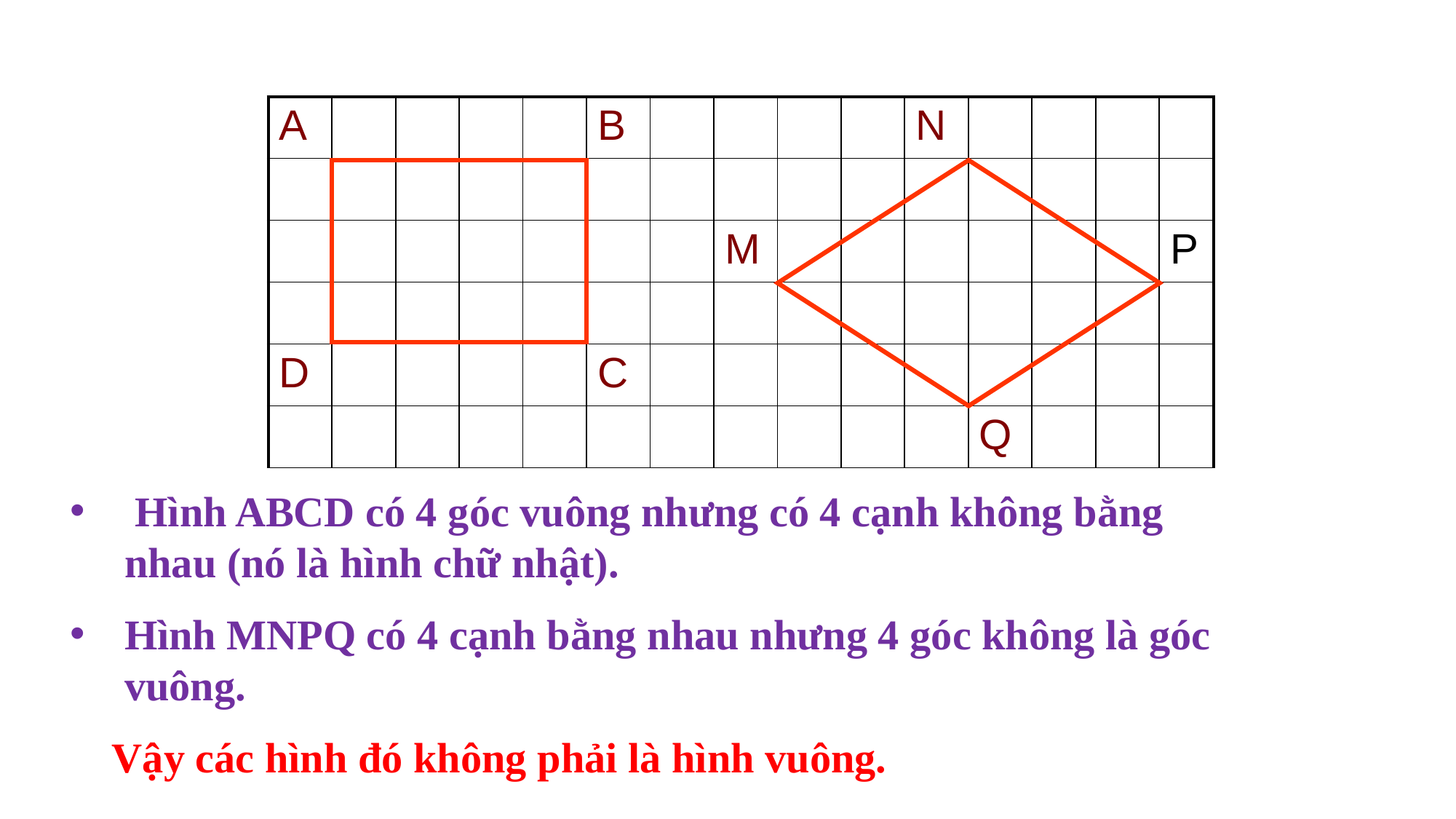

| A |  |  |  |  | B |  |  |  |  | N |  |  |  |  |
| --- | --- | --- | --- | --- | --- | --- | --- | --- | --- | --- | --- | --- | --- | --- |
|  |  |  |  |  |  |  |  |  |  |  |  |  |  |  |
|  |  |  |  |  |  |  | M |  |  |  |  |  |  | P |
|  |  |  |  |  |  |  |  |  |  |  |  |  |  |  |
| D |  |  |  |  | C |  |  |  |  |  |  |  |  |  |
|  |  |  |  |  |  |  |  |  |  |  | Q |  |  |  |

 Hình ABCD có 4 góc vuông nhưng có 4 cạnh không bằng nhau (nó là hình chữ nhật).
Hình MNPQ có 4 cạnh bằng nhau nhưng 4 góc không là góc vuông.
    Vậy các hình đó không phải là hình vuông.